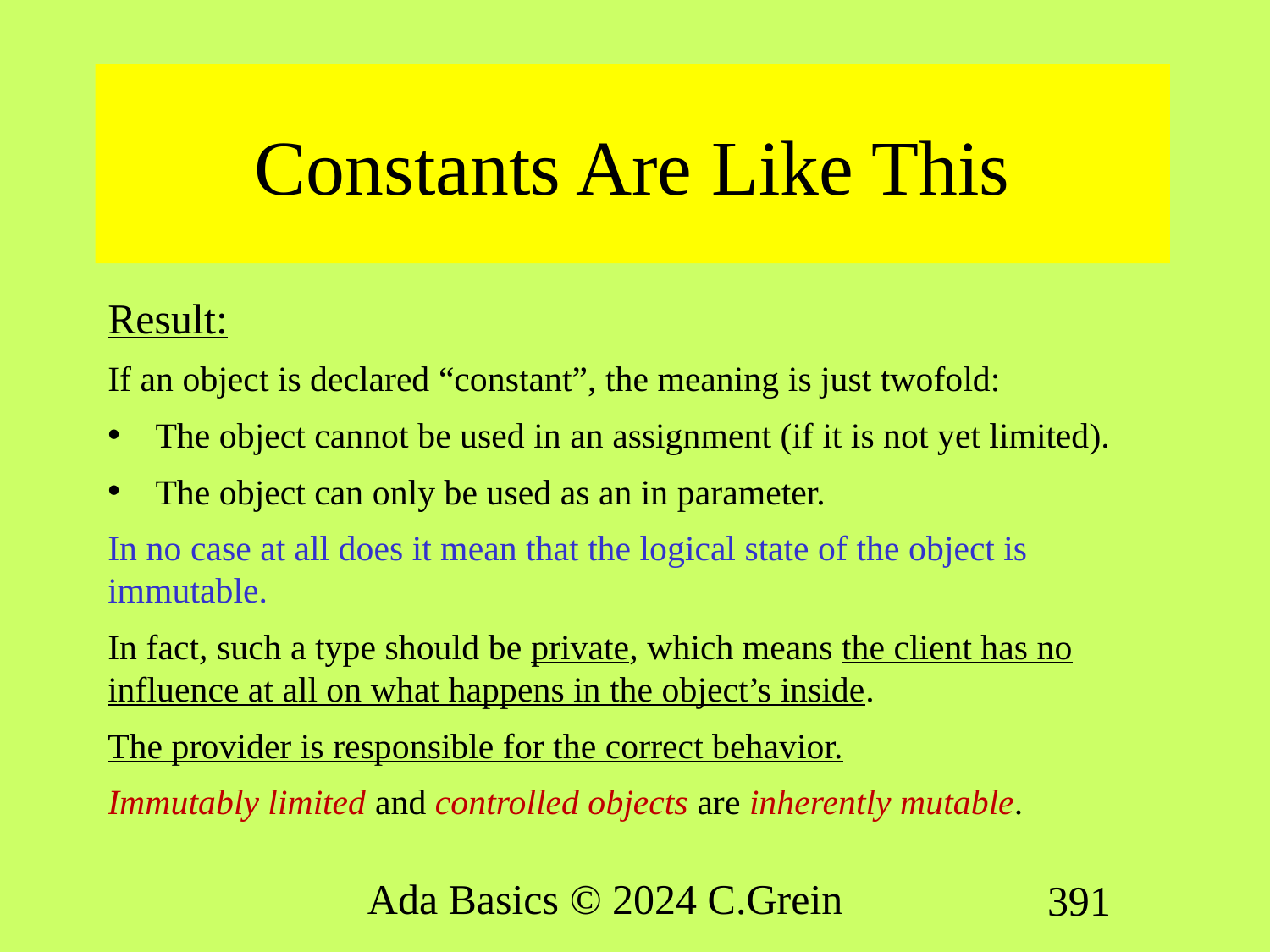

# Constants Are Like This
Result:
If an object is declared “constant”, the meaning is just twofold:
The object cannot be used in an assignment (if it is not yet limited).
The object can only be used as an in parameter.
In no case at all does it mean that the logical state of the object is immutable.
In fact, such a type should be private, which means the client has no influence at all on what happens in the object’s inside.
The provider is responsible for the correct behavior.
Immutably limited and controlled objects are inherently mutable.
Ada Basics © 2024 C.Grein
391